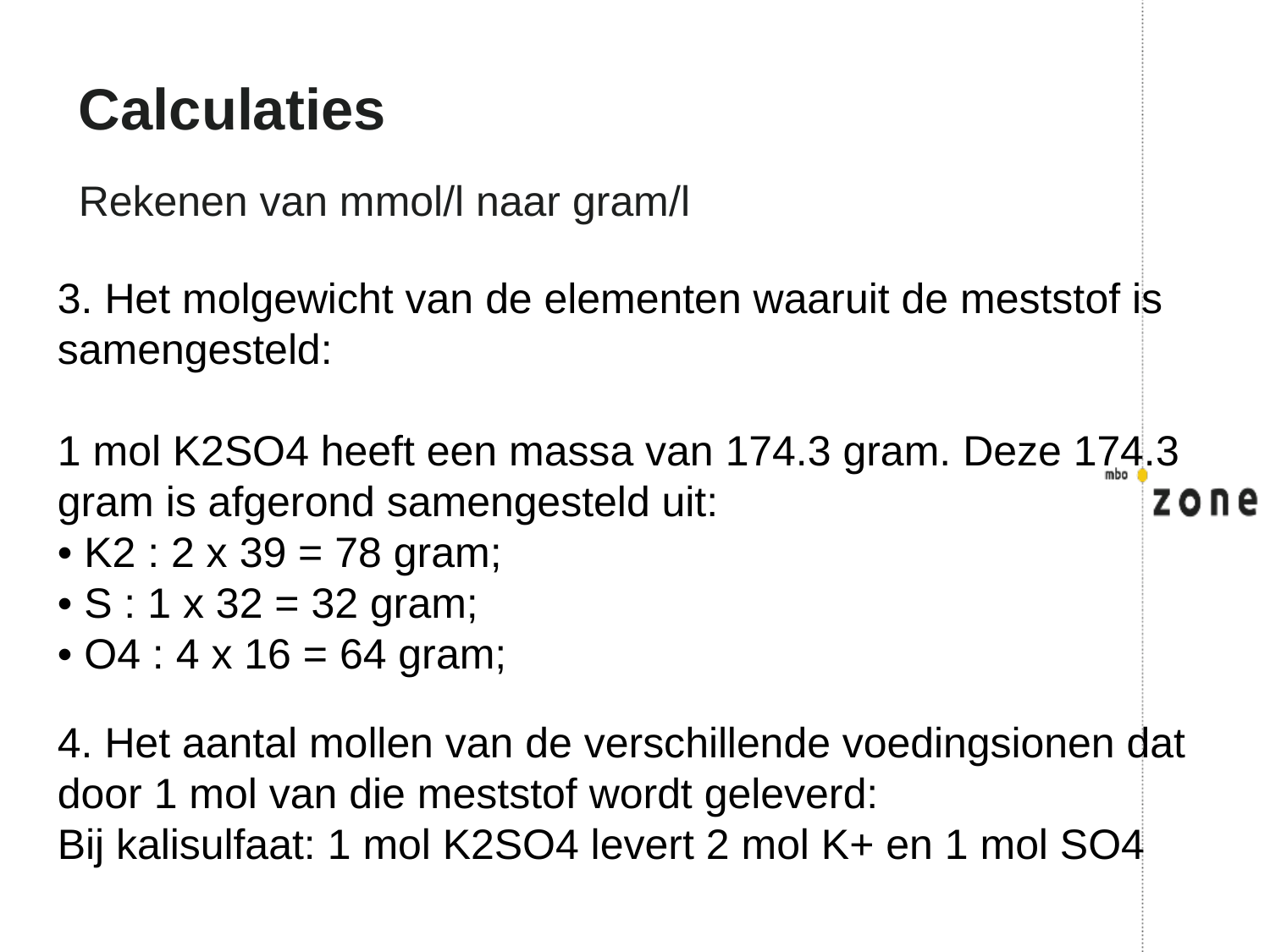

# Calculaties
Rekenen van mmol/l naar gram/l

3. Het molgewicht van de elementen waaruit de meststof is samengesteld:

1 mol K2SO4 heeft een massa van 174.3 gram. Deze 174.3 gram is afgerond samengesteld uit:
• K2 : 2 x 39 = 78 gram;
• S : 1 x 32 = 32 gram;
• O4 : 4 x 16 = 64 gram;

4. Het aantal mollen van de verschillende voedingsionen dat door 1 mol van die meststof wordt geleverd:
Bij kalisulfaat: 1 mol K2SO4 levert 2 mol K+ en 1 mol SO4